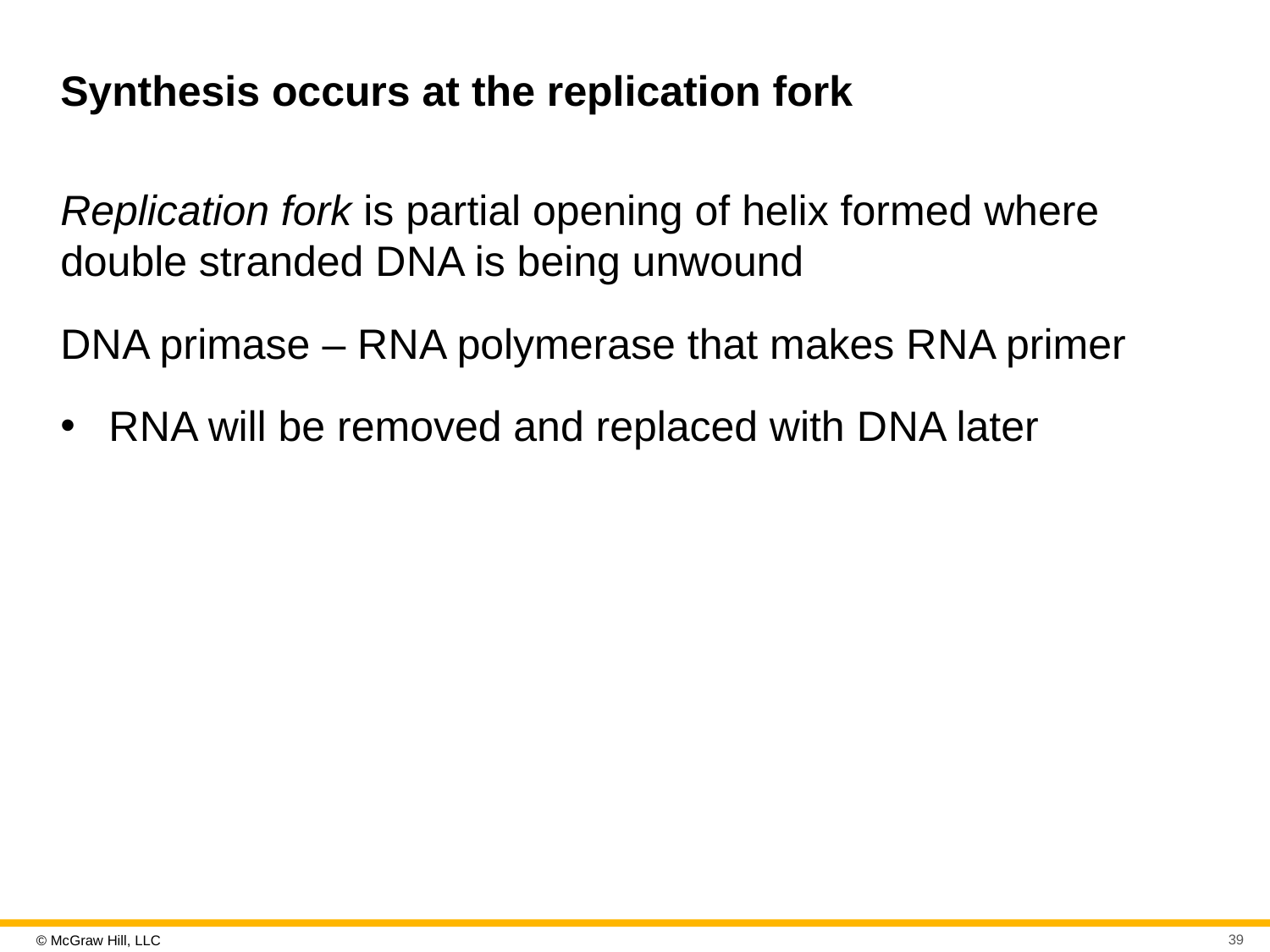

# Synthesis occurs at the replication fork
Replication fork is partial opening of helix formed where double stranded D N A is being unwound
D N A primase – R N A polymerase that makes R N A primer
R N A will be removed and replaced with D N A later
39